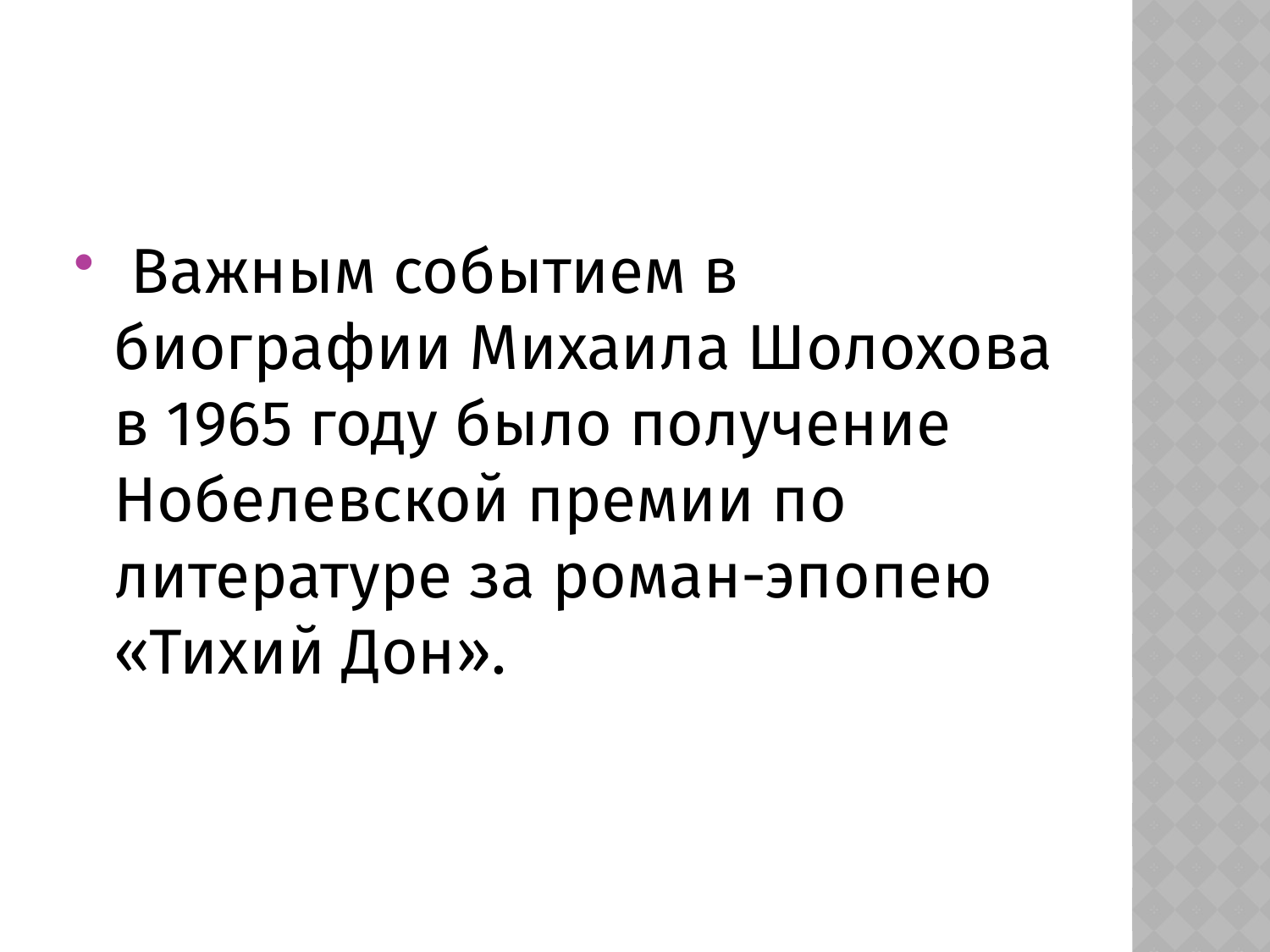

#
 Важным событием в биографии Михаила Шолохова в 1965 году было получение Нобелевской премии по литературе за роман-эпопею «Тихий Дон».